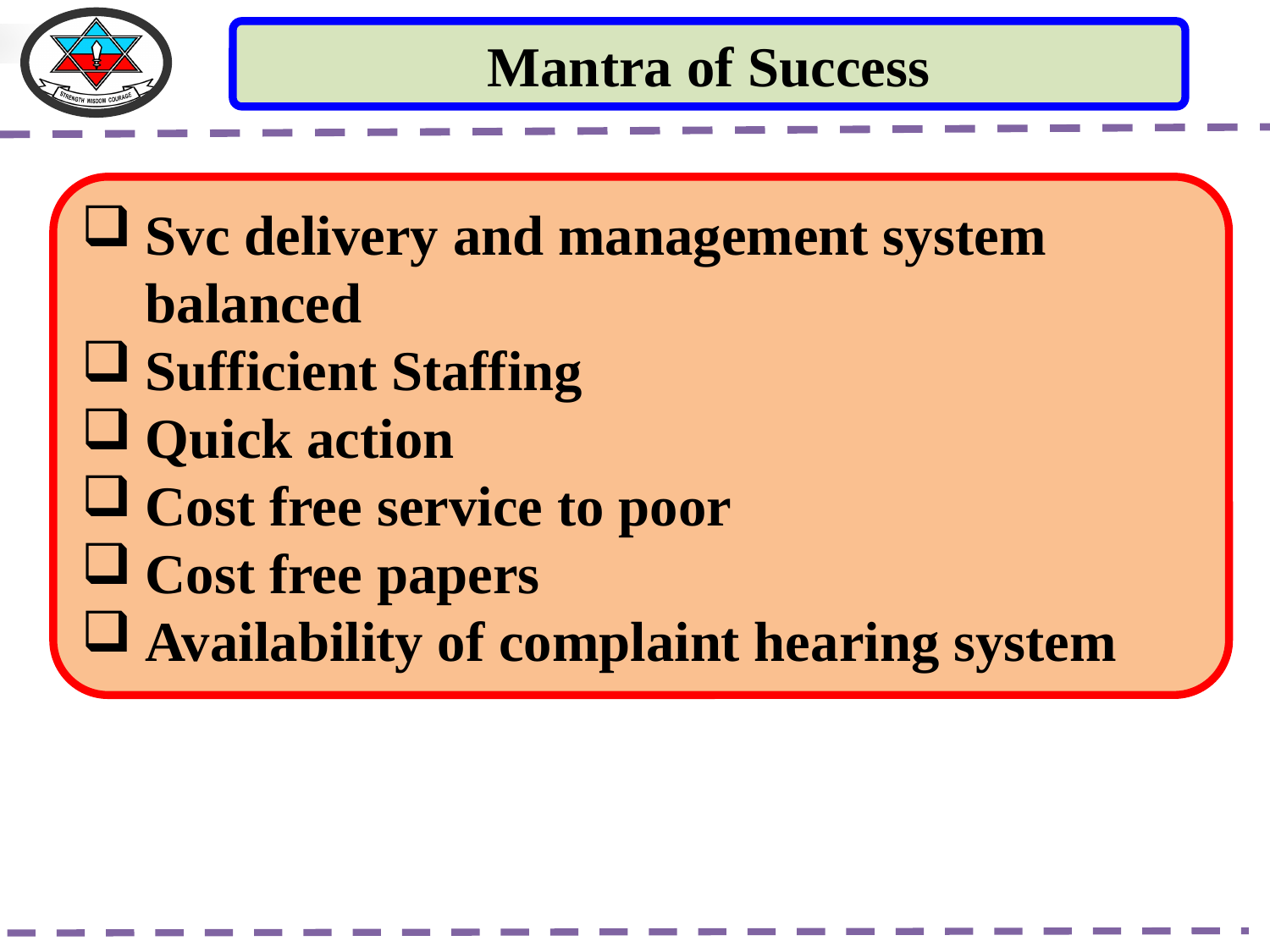

Mantra of Success
Svc delivery and management system balanced
Sufficient Staffing
Quick action
Cost free service to poor
Cost free papers
Availability of complaint hearing system